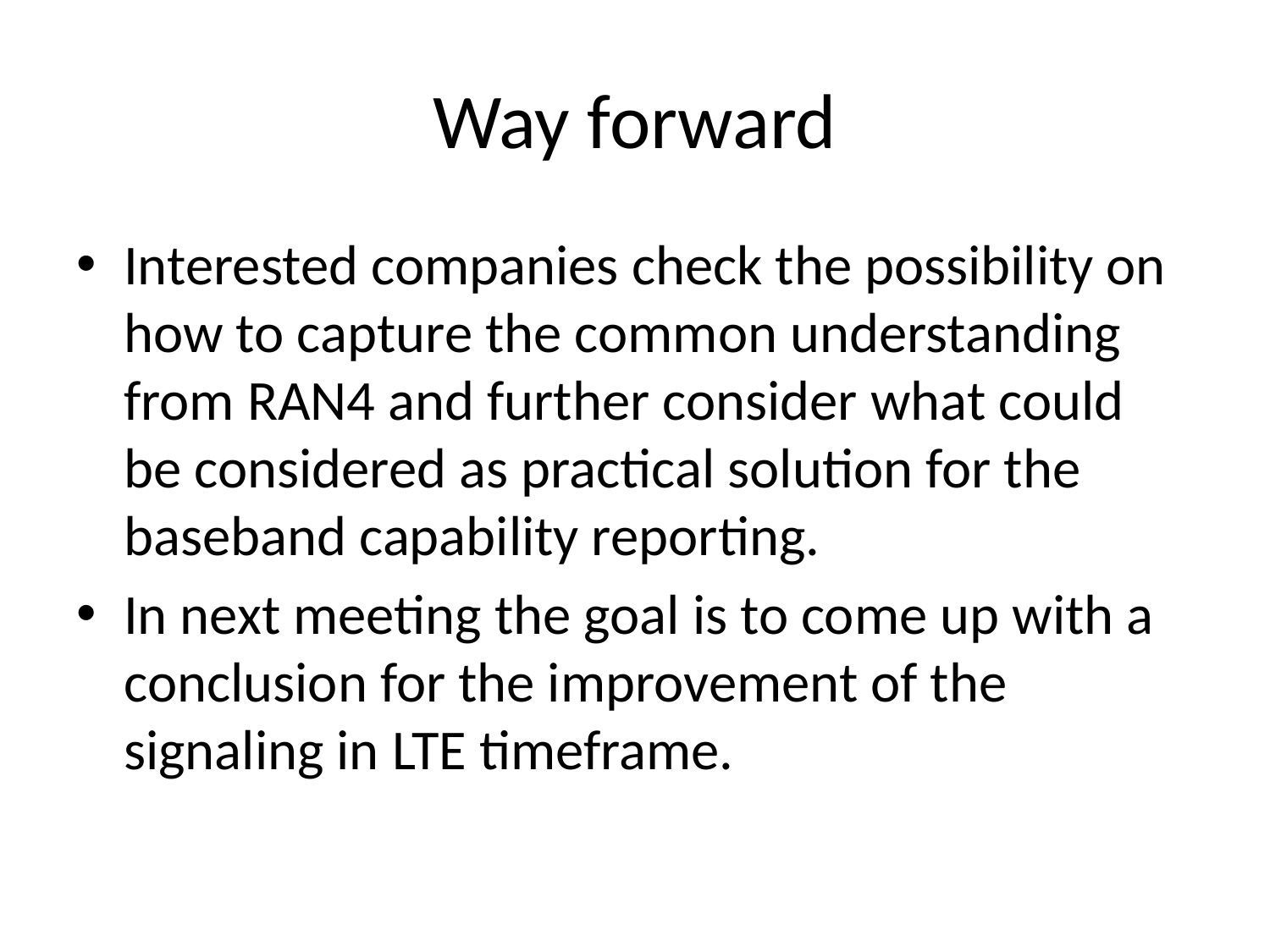

# Way forward
Interested companies check the possibility on how to capture the common understanding from RAN4 and further consider what could be considered as practical solution for the baseband capability reporting.
In next meeting the goal is to come up with a conclusion for the improvement of the signaling in LTE timeframe.